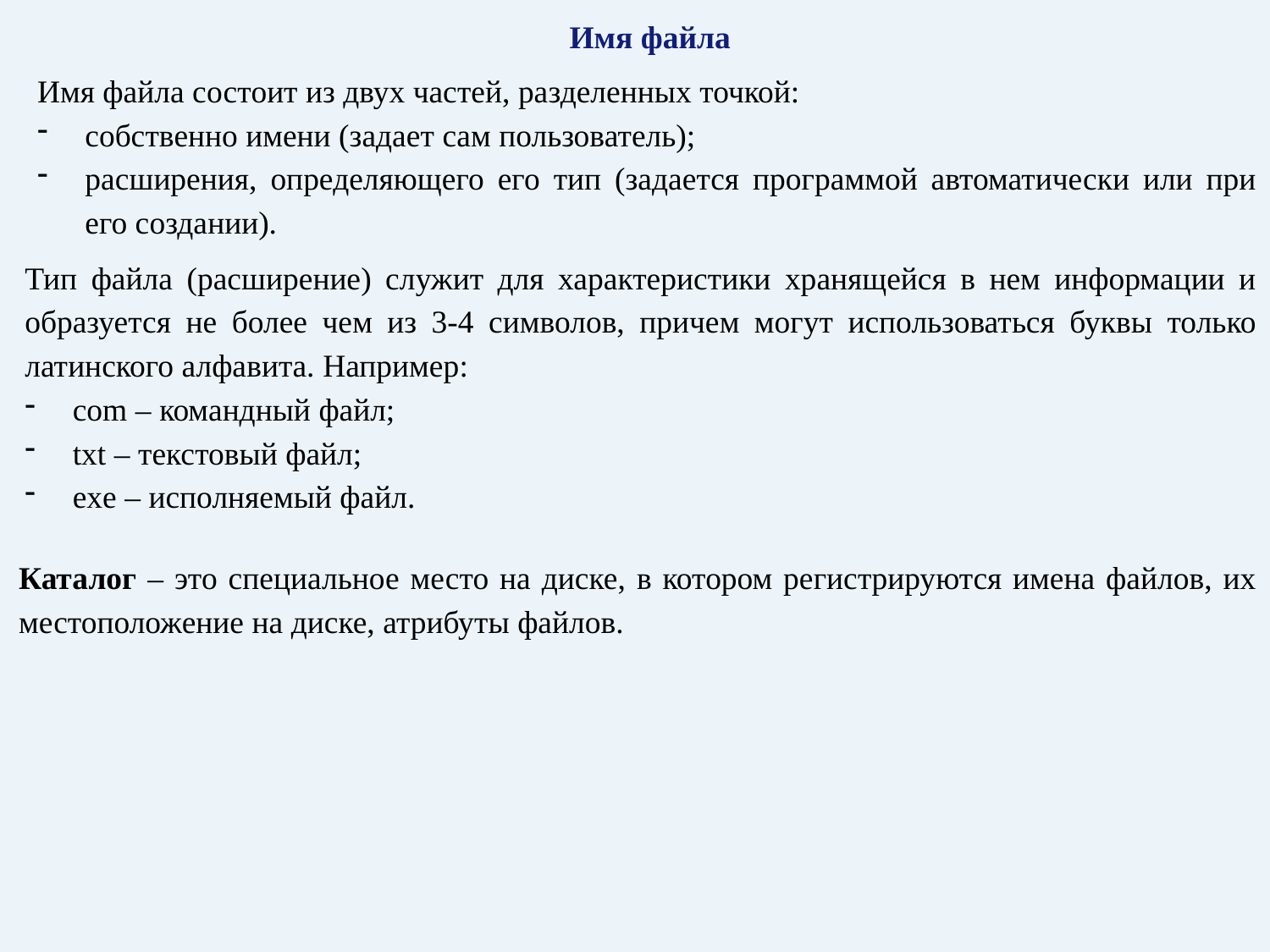

Имя файла
Имя файла состоит из двух частей, разделенных точкой:
собственно имени (задает сам пользователь);
расширения, определяющего его тип (задается программой автоматически или при его создании).
Тип файла (расширение) служит для характеристики хранящейся в нем информации и образуется не более чем из 3-4 символов, причем могут использоваться буквы только латинского алфавита. Например:
com – командный файл;
txt – текстовый файл;
exe – исполняемый файл.
Каталог – это специальное место на диске, в котором регистрируются имена файлов, их местоположение на диске, атрибуты файлов.